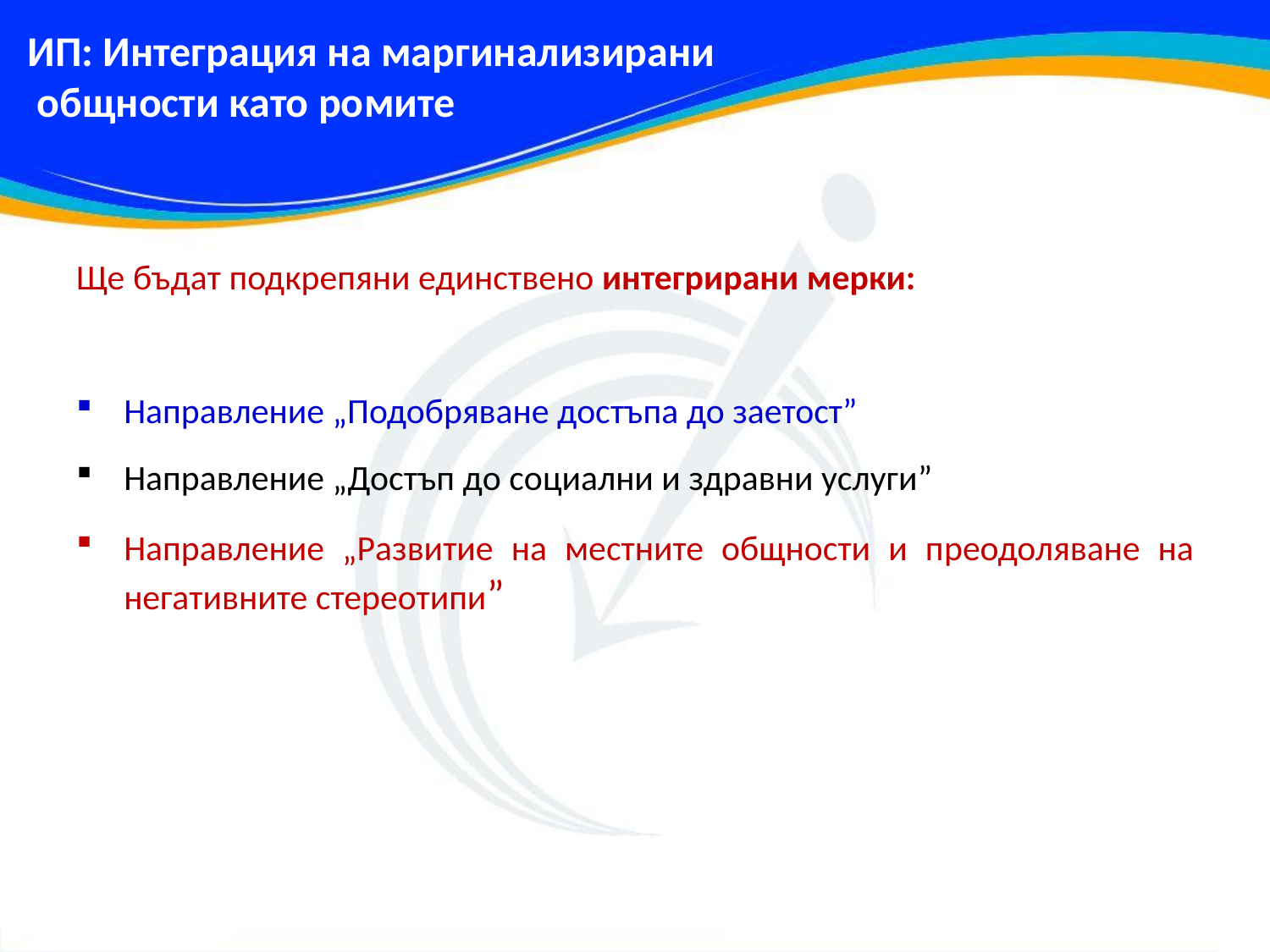

ИП: Интеграция на маргинализирани
 общности като ромите
Ще бъдат подкрепяни единствено интегрирани мерки:

Направление „Подобряване достъпа до заетост”
Направление „Достъп до социални и здравни услуги”
Направление „Развитие на местните общности и преодоляване на негативните стереотипи”